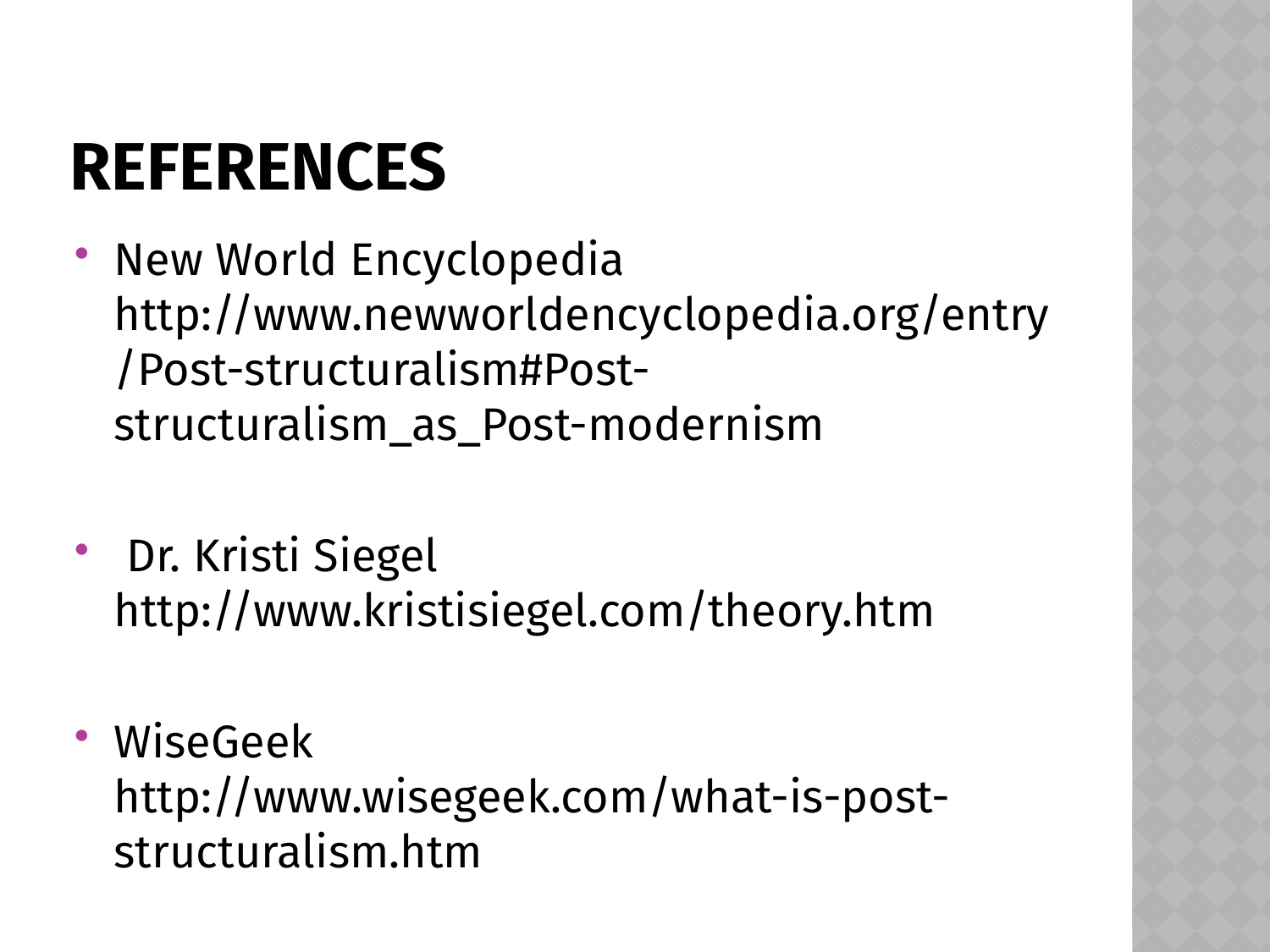

# References
New World Encyclopedia http://www.newworldencyclopedia.org/entry/Post-structuralism#Post-structuralism_as_Post-modernism

 Dr. Kristi Siegel http://www.kristisiegel.com/theory.htm

WiseGeek       http://www.wisegeek.com/what-is-post-structuralism.htm